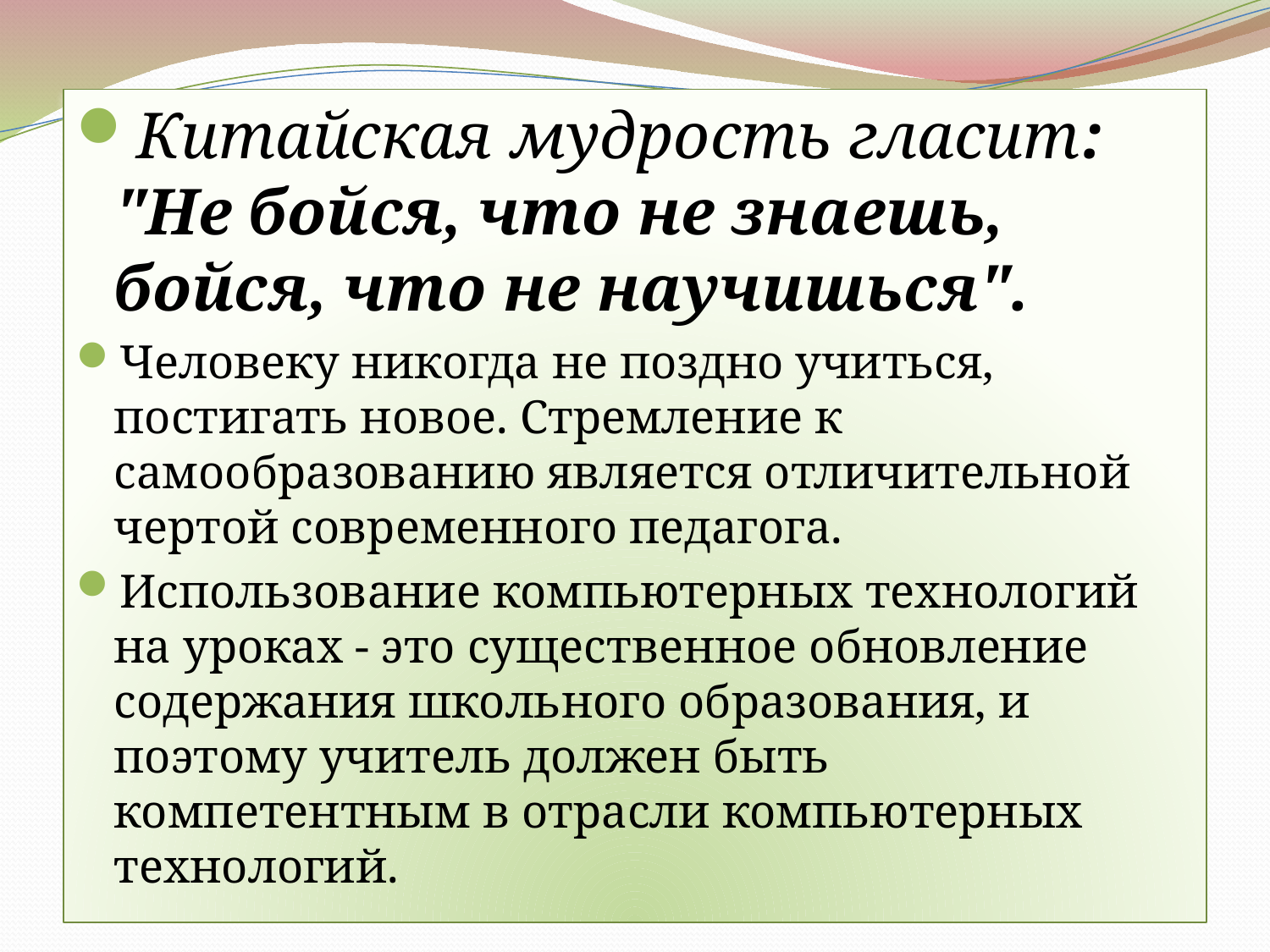

Китайская мудрость гласит: "Не бойся, что не знаешь, бойся, что не научишься".
Человеку никогда не поздно учиться, постигать новое. Стремление к самообразованию является отличительной чертой современного педагога.
Использование компьютерных технологий на уроках - это существенное обновление содержания школьного образования, и поэтому учитель должен быть компетентным в отрасли компьютерных технологий.

#